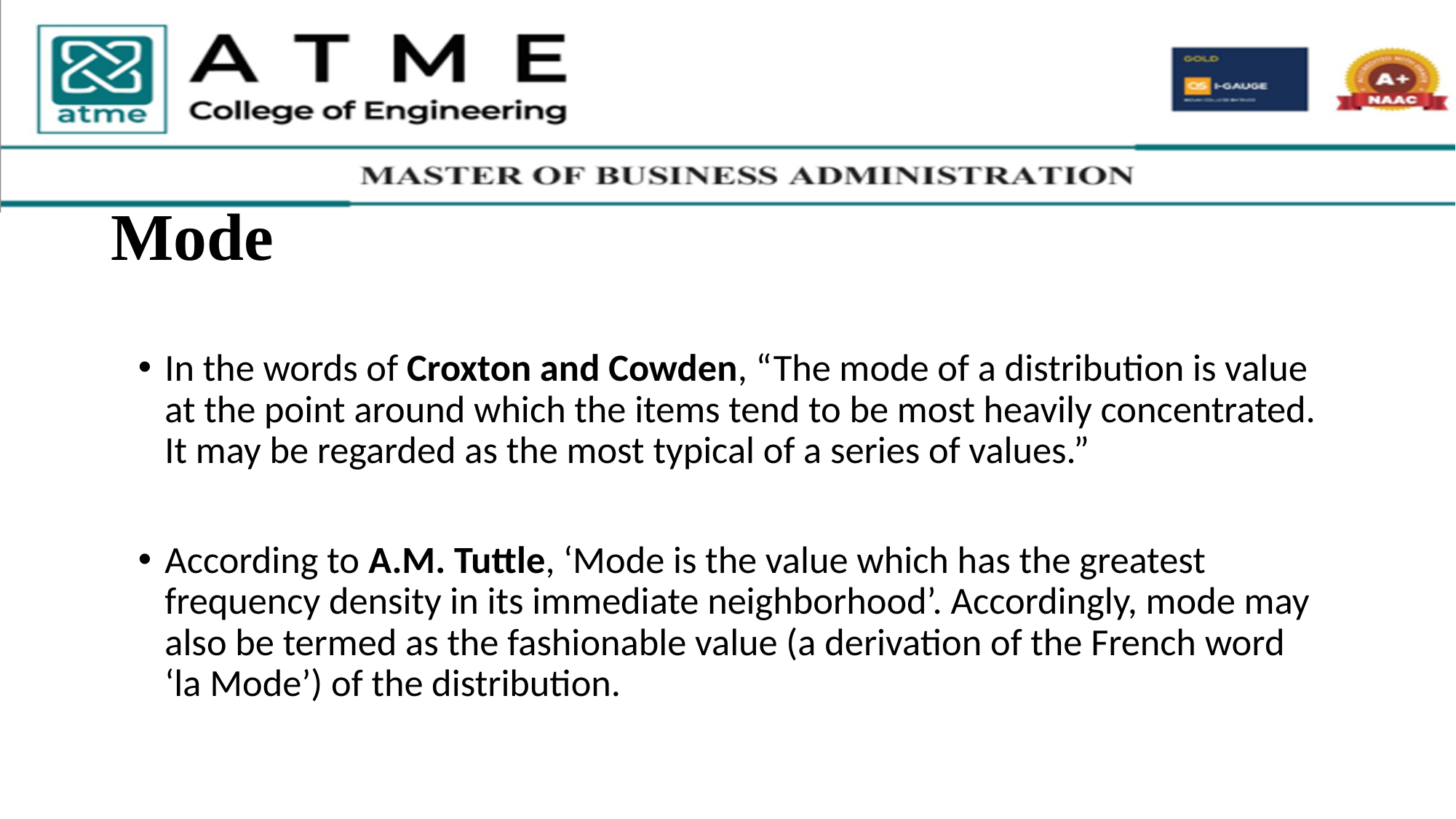

# Mode
In the words of Croxton and Cowden, “The mode of a distribution is value at the point around which the items tend to be most heavily concentrated. It may be regarded as the most typical of a series of values.”

According to A.M. Tuttle, ‘Mode is the value which has the greatest frequency density in its immediate neighborhood’. Accordingly, mode may also be termed as the fashionable value (a derivation of the French word ‘la Mode’) of the distribution.